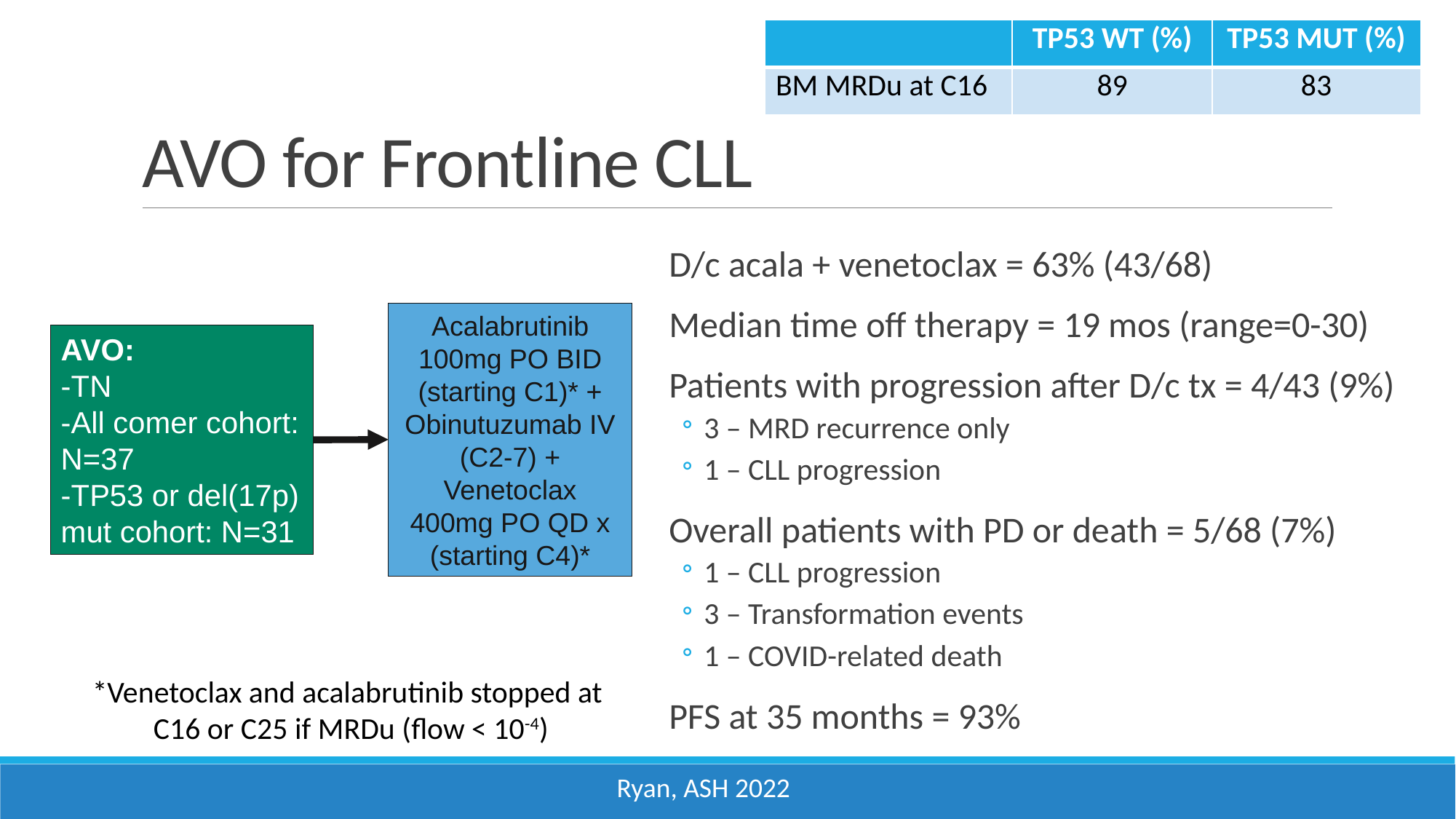

|  | TP53 WT (%) | TP53 MUT (%) |
| --- | --- | --- |
| BM MRDu at C16 | 89 | 83 |
# AVO for Frontline CLL
D/c acala + venetoclax = 63% (43/68)
Median time off therapy = 19 mos (range=0-30)
Patients with progression after D/c tx = 4/43 (9%)
3 – MRD recurrence only
1 – CLL progression
Overall patients with PD or death = 5/68 (7%)
1 – CLL progression
3 – Transformation events
1 – COVID-related death
PFS at 35 months = 93%
Acalabrutinib 100mg PO BID (starting C1)* + Obinutuzumab IV (C2-7) +
Venetoclax 400mg PO QD x (starting C4)*
AVO:
-TN
-All comer cohort: N=37
-TP53 or del(17p) mut cohort: N=31
*Venetoclax and acalabrutinib stopped at
C16 or C25 if MRDu (flow < 10-4)
Ryan, ASH 2022